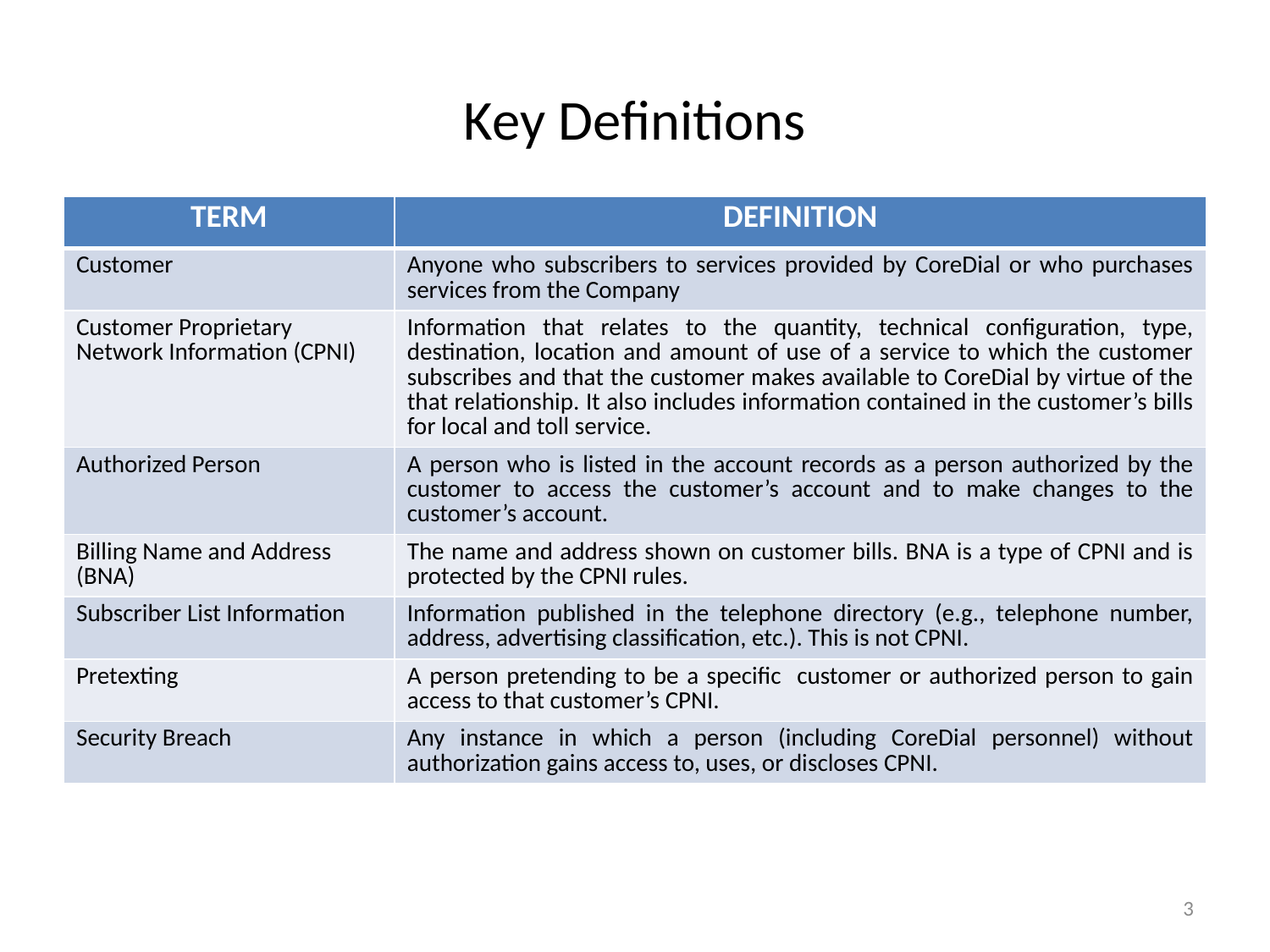

# Key Definitions
| TERM | DEFINITION |
| --- | --- |
| Customer | Anyone who subscribers to services provided by CoreDial or who purchases services from the Company |
| Customer Proprietary Network Information (CPNI) | Information that relates to the quantity, technical configuration, type, destination, location and amount of use of a service to which the customer subscribes and that the customer makes available to CoreDial by virtue of the that relationship. It also includes information contained in the customer’s bills for local and toll service. |
| Authorized Person | A person who is listed in the account records as a person authorized by the customer to access the customer’s account and to make changes to the customer’s account. |
| Billing Name and Address (BNA) | The name and address shown on customer bills. BNA is a type of CPNI and is protected by the CPNI rules. |
| Subscriber List Information | Information published in the telephone directory (e.g., telephone number, address, advertising classification, etc.). This is not CPNI. |
| Pretexting | A person pretending to be a specific customer or authorized person to gain access to that customer’s CPNI. |
| Security Breach | Any instance in which a person (including CoreDial personnel) without authorization gains access to, uses, or discloses CPNI. |
3